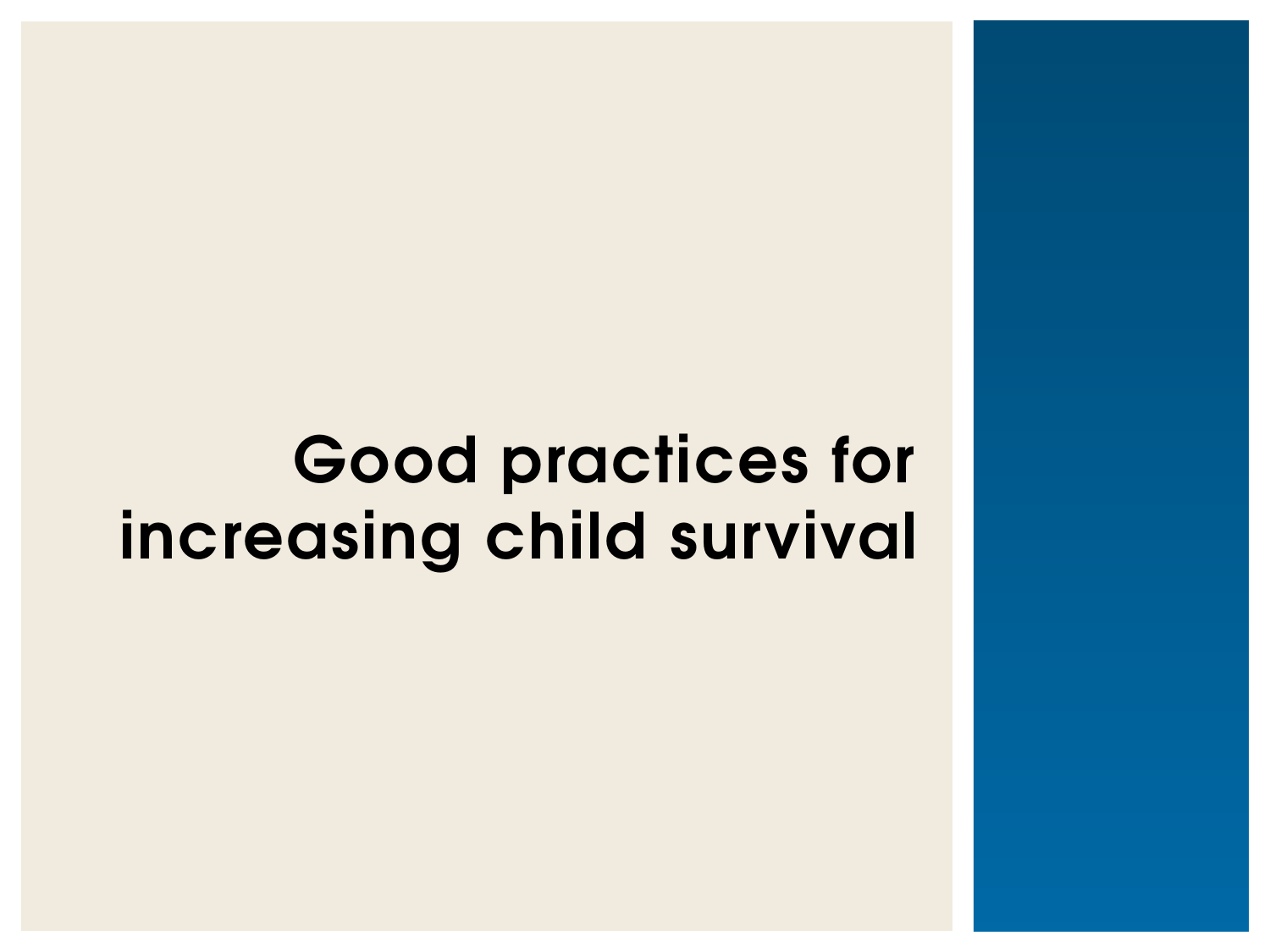

# Good practices for increasing child survival